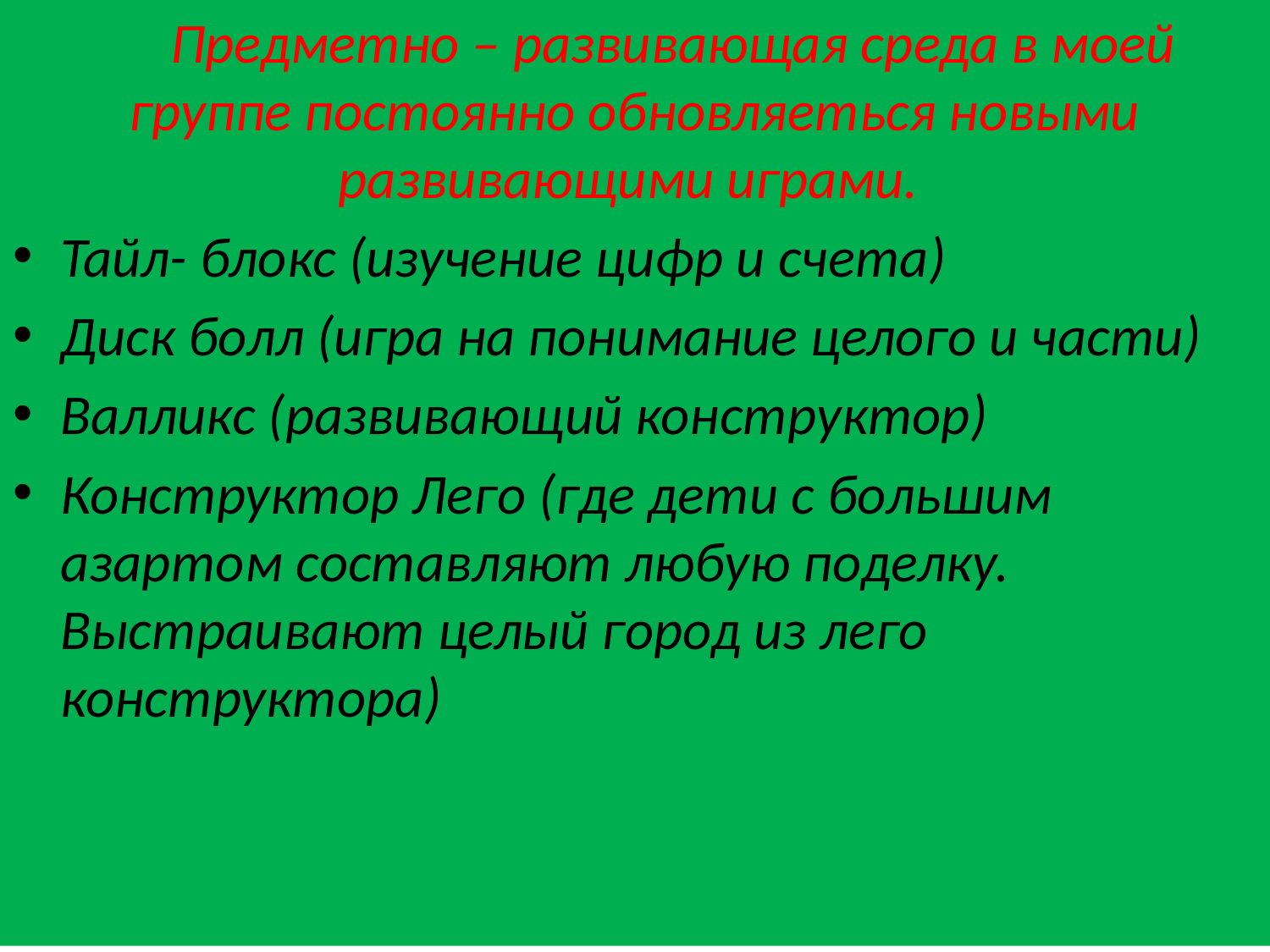

Предметно – развивающая среда в моей группе постоянно обновляеться новыми развивающими играми.
Тайл- блокс (изучение цифр и счета)
Диск болл (игра на понимание целого и части)
Валликс (развивающий конструктор)
Конструктор Лего (где дети с большим азартом составляют любую поделку. Выстраивают целый город из лего конструктора)